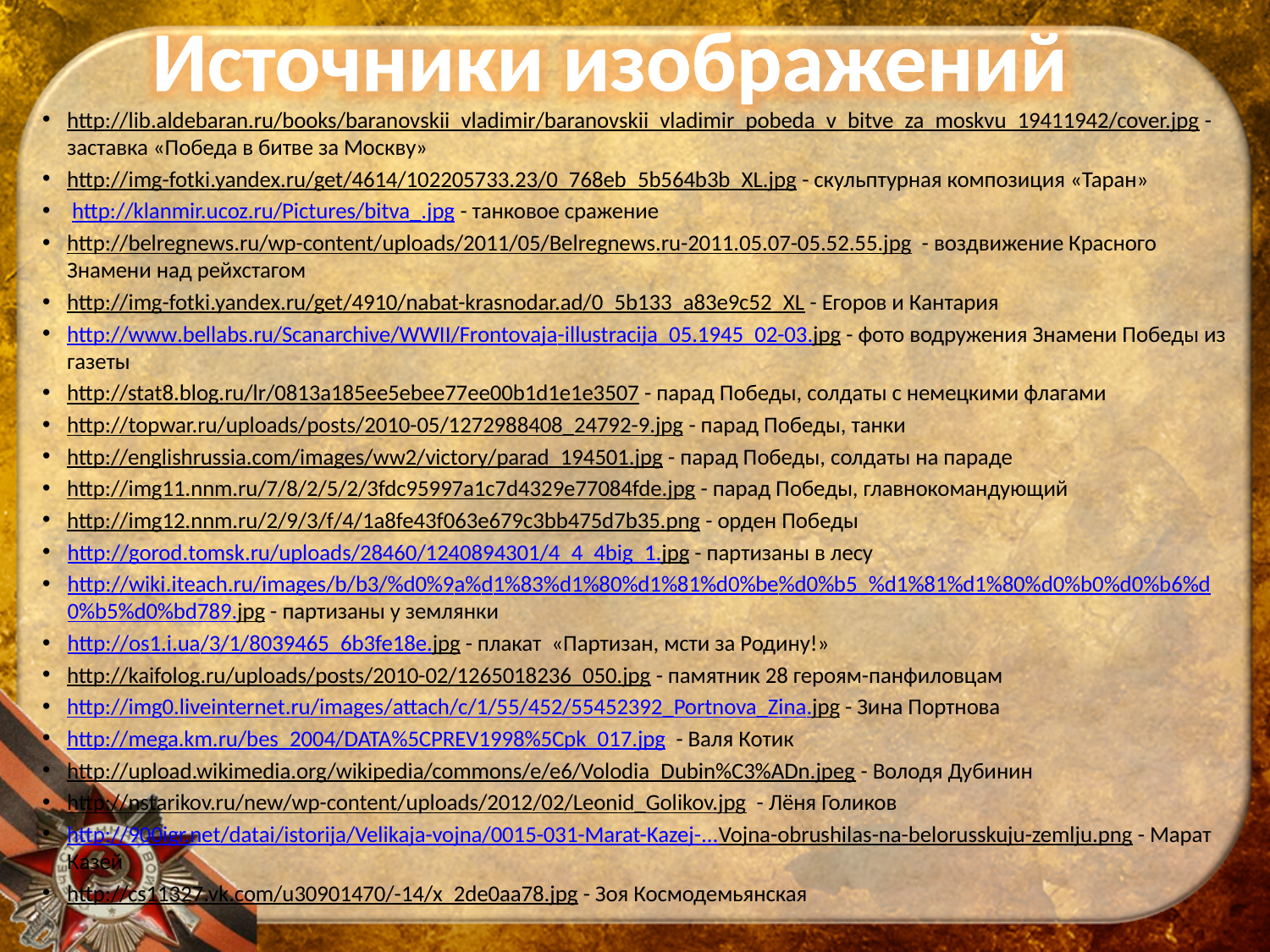

Источники изображений
http://lib.aldebaran.ru/books/baranovskii_vladimir/baranovskii_vladimir_pobeda_v_bitve_za_moskvu_19411942/cover.jpg - заставка «Победа в битве за Москву»
http://img-fotki.yandex.ru/get/4614/102205733.23/0_768eb_5b564b3b_XL.jpg - скульптурная композиция «Таран»
 http://klanmir.ucoz.ru/Pictures/bitva_.jpg - танковое сражение
http://belregnews.ru/wp-content/uploads/2011/05/Belregnews.ru-2011.05.07-05.52.55.jpg  - воздвижение Красного Знамени над рейхстагом
http://img-fotki.yandex.ru/get/4910/nabat-krasnodar.ad/0_5b133_a83e9c52_XL - Егоров и Кантария
http://www.bellabs.ru/Scanarchive/WWII/Frontovaja-illustracija_05.1945_02-03.jpg - фото водружения Знамени Победы из газеты
http://stat8.blog.ru/lr/0813a185ee5ebee77ee00b1d1e1e3507 - парад Победы, солдаты с немецкими флагами
http://topwar.ru/uploads/posts/2010-05/1272988408_24792-9.jpg - парад Победы, танки
http://englishrussia.com/images/ww2/victory/parad_194501.jpg - парад Победы, солдаты на параде
http://img11.nnm.ru/7/8/2/5/2/3fdc95997a1c7d4329e77084fde.jpg - парад Победы, главнокомандующий
http://img12.nnm.ru/2/9/3/f/4/1a8fe43f063e679c3bb475d7b35.png - орден Победы
http://gorod.tomsk.ru/uploads/28460/1240894301/4_4_4big_1.jpg - партизаны в лесу
http://wiki.iteach.ru/images/b/b3/%d0%9a%d1%83%d1%80%d1%81%d0%be%d0%b5_%d1%81%d1%80%d0%b0%d0%b6%d0%b5%d0%bd789.jpg - партизаны у землянки
http://os1.i.ua/3/1/8039465_6b3fe18e.jpg - плакат  «Партизан, мсти за Родину!»
http://kaifolog.ru/uploads/posts/2010-02/1265018236_050.jpg - памятник 28 героям-панфиловцам
http://img0.liveinternet.ru/images/attach/c/1/55/452/55452392_Portnova_Zina.jpg - Зина Портнова
http://mega.km.ru/bes_2004/DATA%5CPREV1998%5Cpk_017.jpg  - Валя Котик
http://upload.wikimedia.org/wikipedia/commons/e/e6/Volodia_Dubin%C3%ADn.jpeg - Володя Дубинин
http://nstarikov.ru/new/wp-content/uploads/2012/02/Leonid_Golikov.jpg  - Лёня Голиков
http://900igr.net/datai/istorija/Velikaja-vojna/0015-031-Marat-Kazej-...Vojna-obrushilas-na-belorusskuju-zemlju.png - Марат Казей
http://cs11327.vk.com/u30901470/-14/x_2de0aa78.jpg - Зоя Космодемьянская